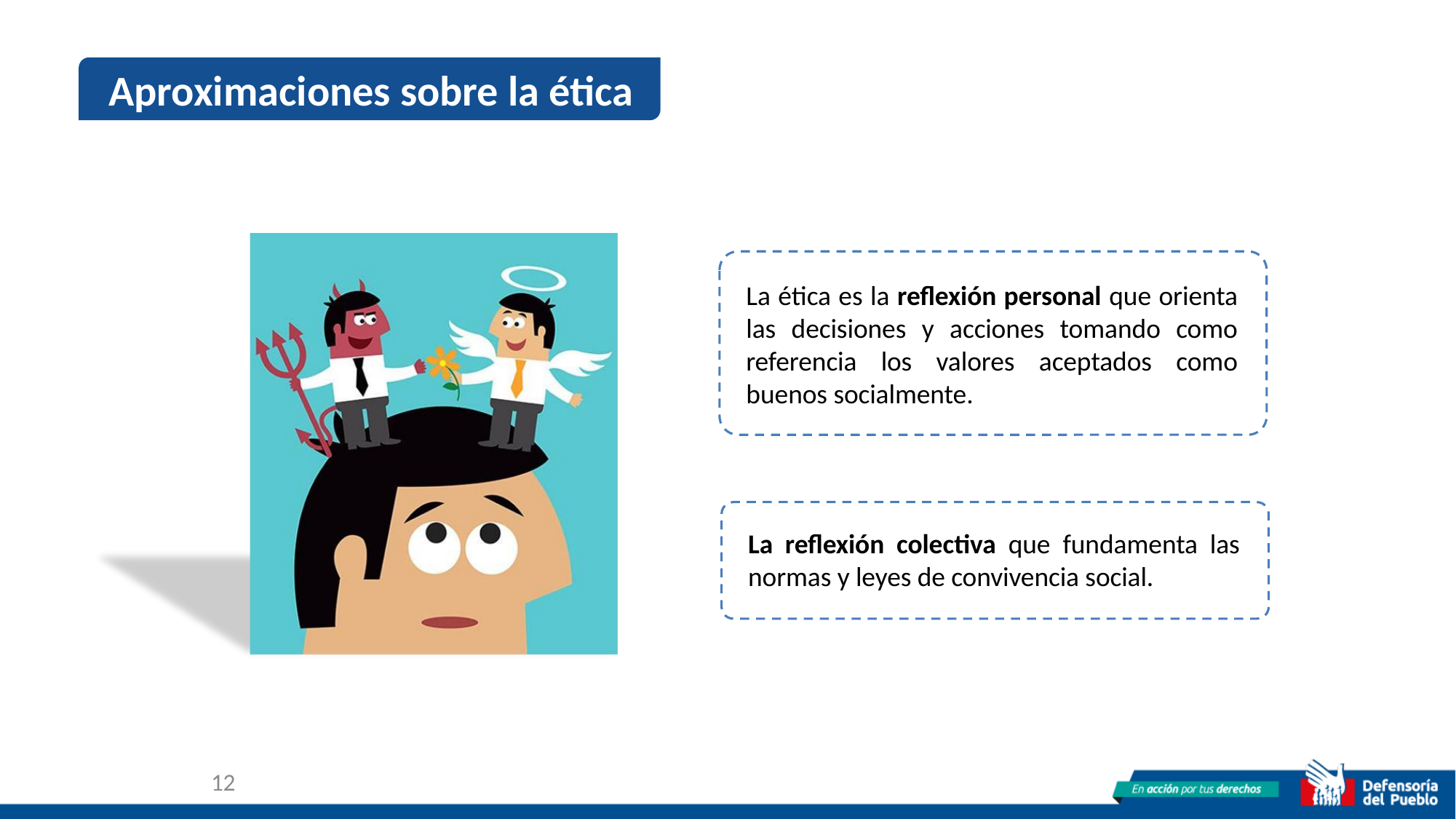

Aproximaciones sobre la ética

La ética es la reflexión personal que orienta las decisiones y acciones tomando como referencia los valores aceptados como buenos socialmente.

La reflexión colectiva que fundamenta las normas y leyes de convivencia social.
12